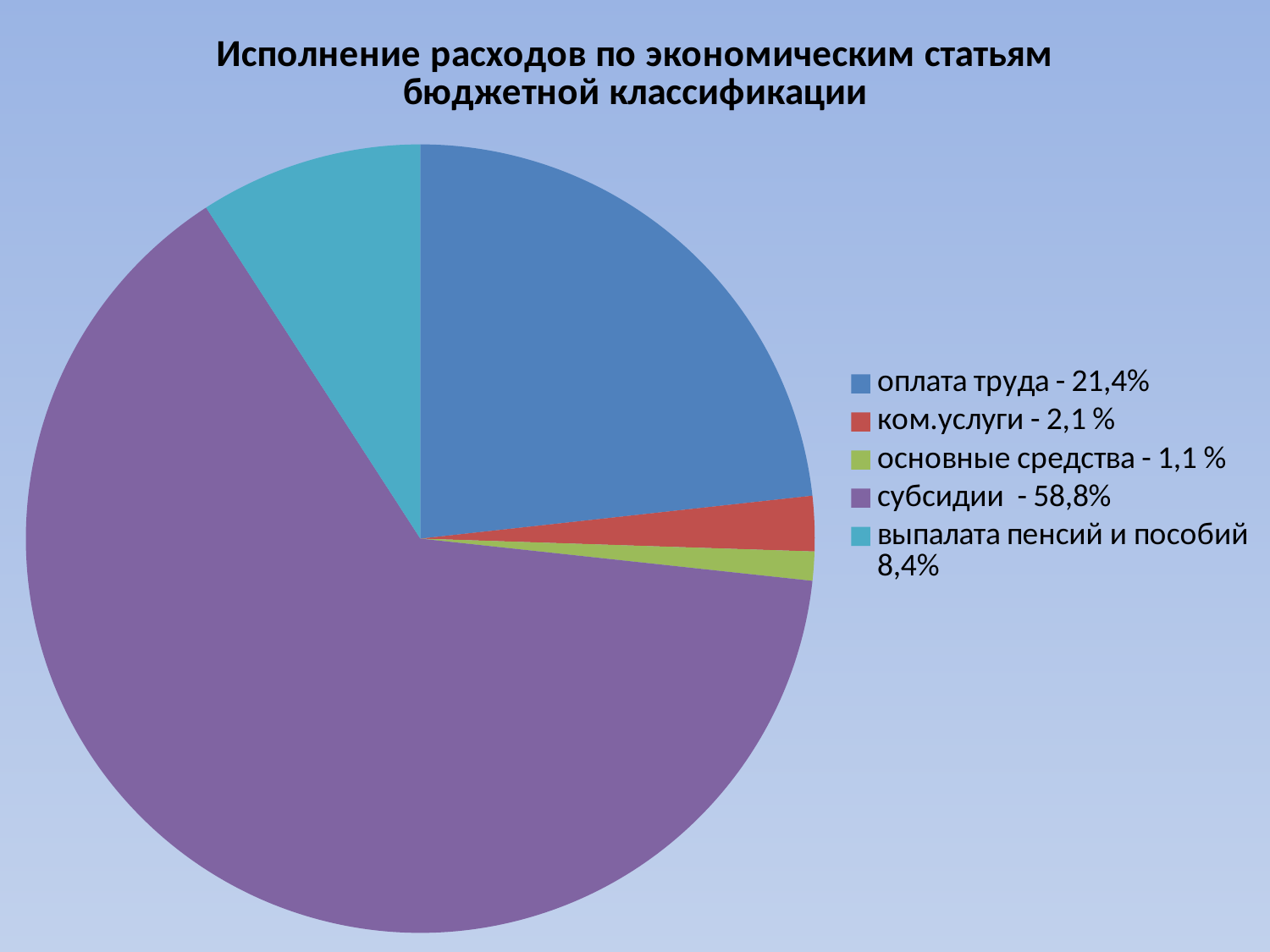

### Chart:

| Category | Исполнение расходов по экономическим статьям бюджетной классификации |
|---|---|
| оплата труда - 21,4% | 31763.9 |
| ком.услуги - 2,1 % | 3081.9 |
| основные средства - 1,1 % | 1623.1 |
| субсидии  - 58,8% | 87586.5 |
| выпалата пенсий и пособий 8,4% | 12474.9 |